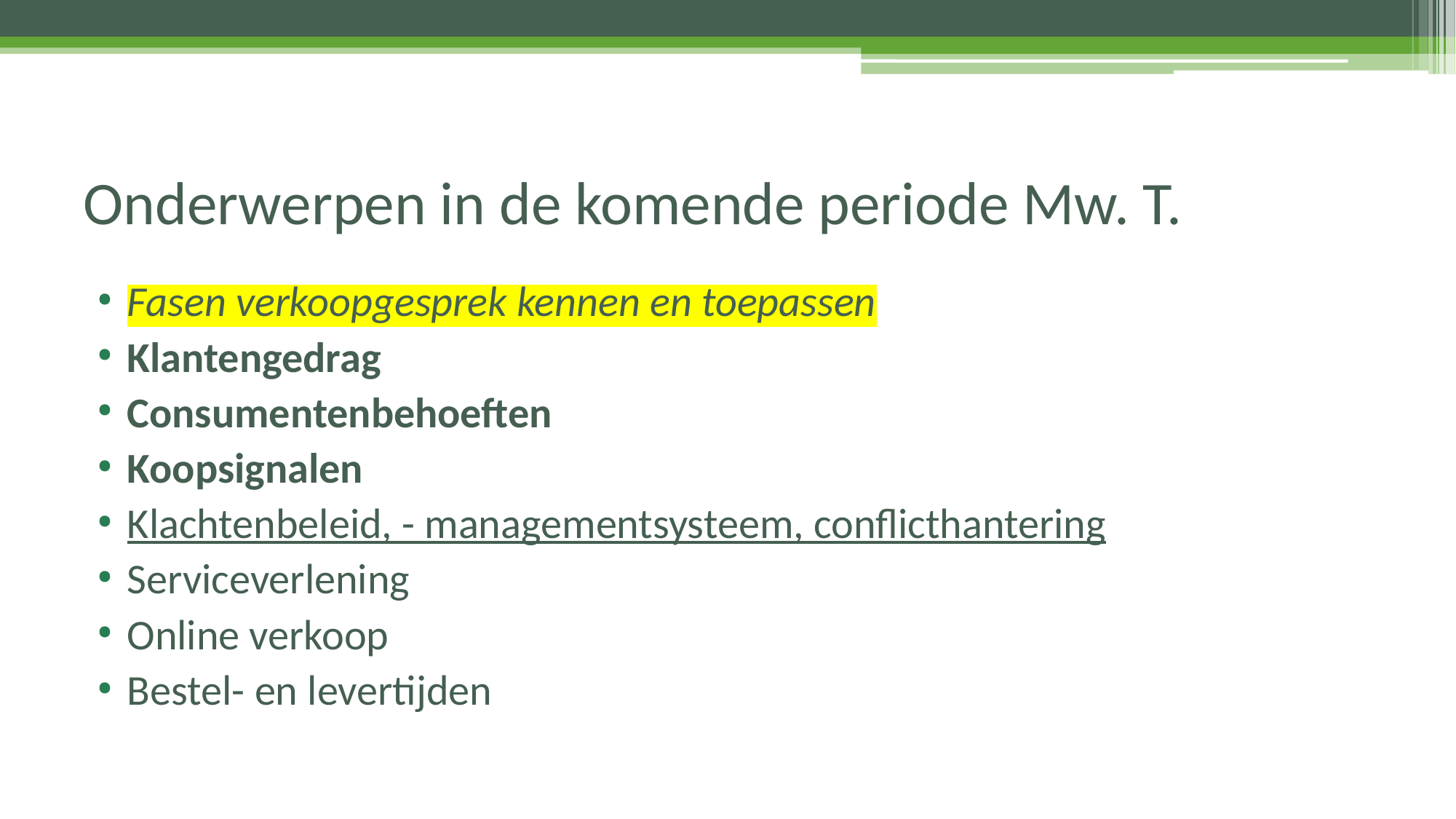

# Onderwerpen in de komende periode Mw. T.
Fasen verkoopgesprek kennen en toepassen
Klantengedrag
Consumentenbehoeften
Koopsignalen
Klachtenbeleid, - managementsysteem, conflicthantering
Serviceverlening
Online verkoop
Bestel- en levertijden